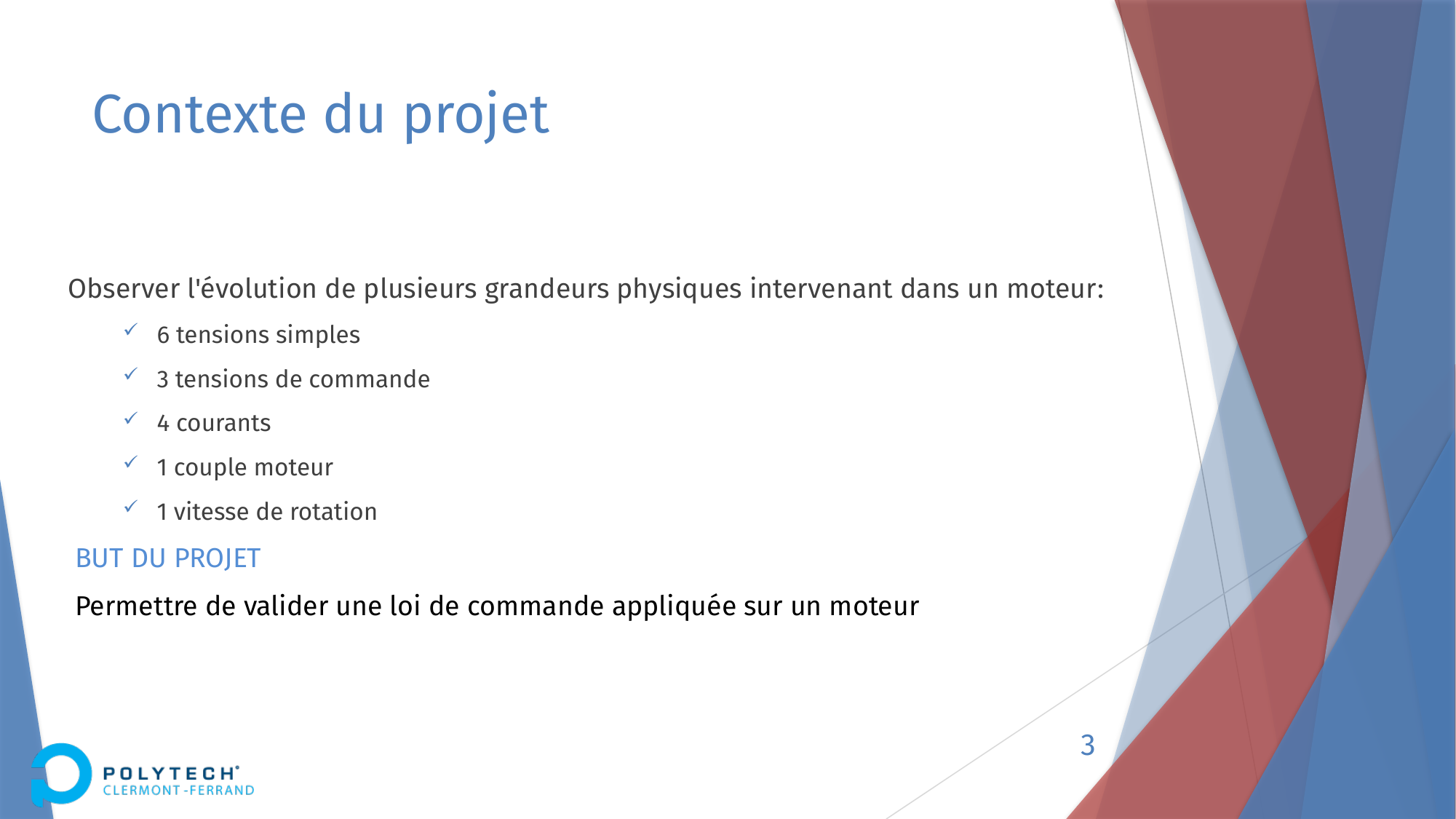

# Contexte du projet

Observer l'évolution de plusieurs grandeurs physiques intervenant dans un moteur:
6 tensions simples
3 tensions de commande
4 courants
1 couple moteur
1 vitesse de rotation
BUT DU PROJET
Permettre de valider une loi de commande appliquée sur un moteur

3